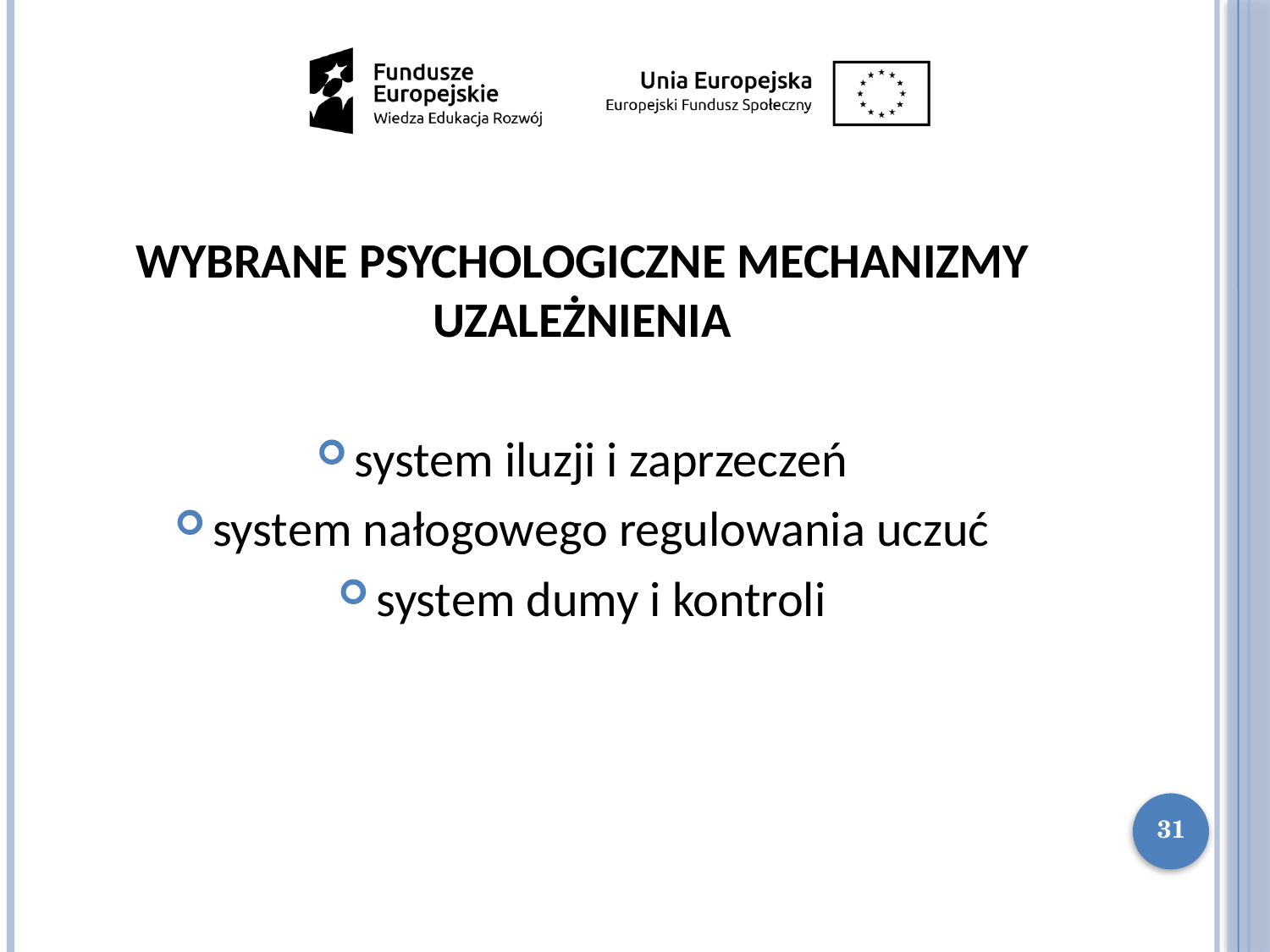

WYBRANE PSYCHOLOGICZNE MECHANIZMY UZALEŻNIENIA

system iluzji i zaprzeczeń
system nałogowego regulowania uczuć
system dumy i kontroli

31